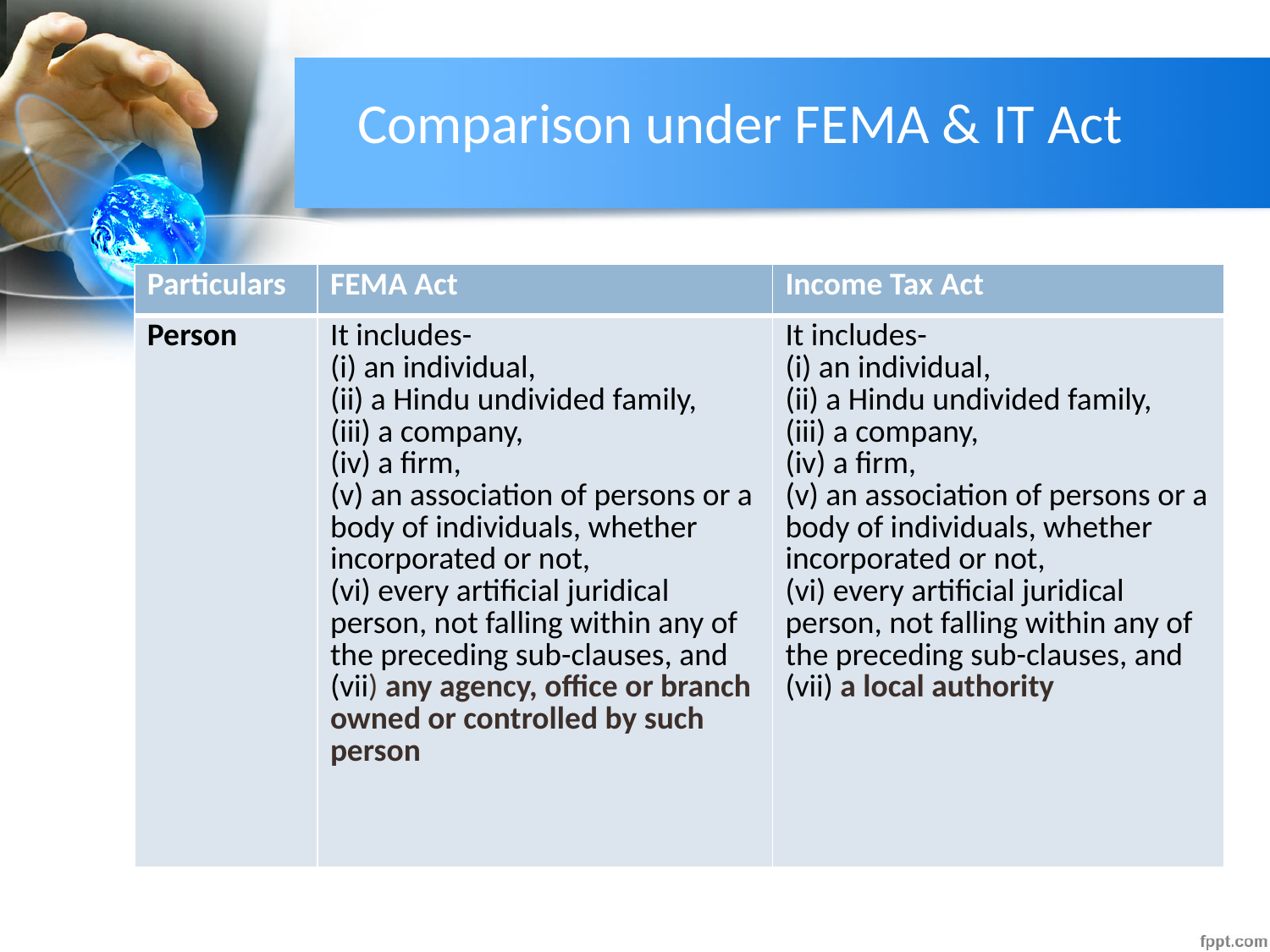

# Comparison under FEMA & IT Act
| Particulars | FEMA Act | Income Tax Act |
| --- | --- | --- |
| Person | It includes- (i) an individual, (ii) a Hindu undivided family, (iii) a company, (iv) a firm, (v) an association of persons or a body of individuals, whether incorporated or not, (vi) every artificial juridical person, not falling within any of the preceding sub-clauses, and (vii) any agency, office or branch owned or controlled by such person | It includes- (i) an individual, (ii) a Hindu undivided family, (iii) a company, (iv) a firm, (v) an association of persons or a body of individuals, whether incorporated or not, (vi) every artificial juridical person, not falling within any of the preceding sub-clauses, and (vii) a local authority |